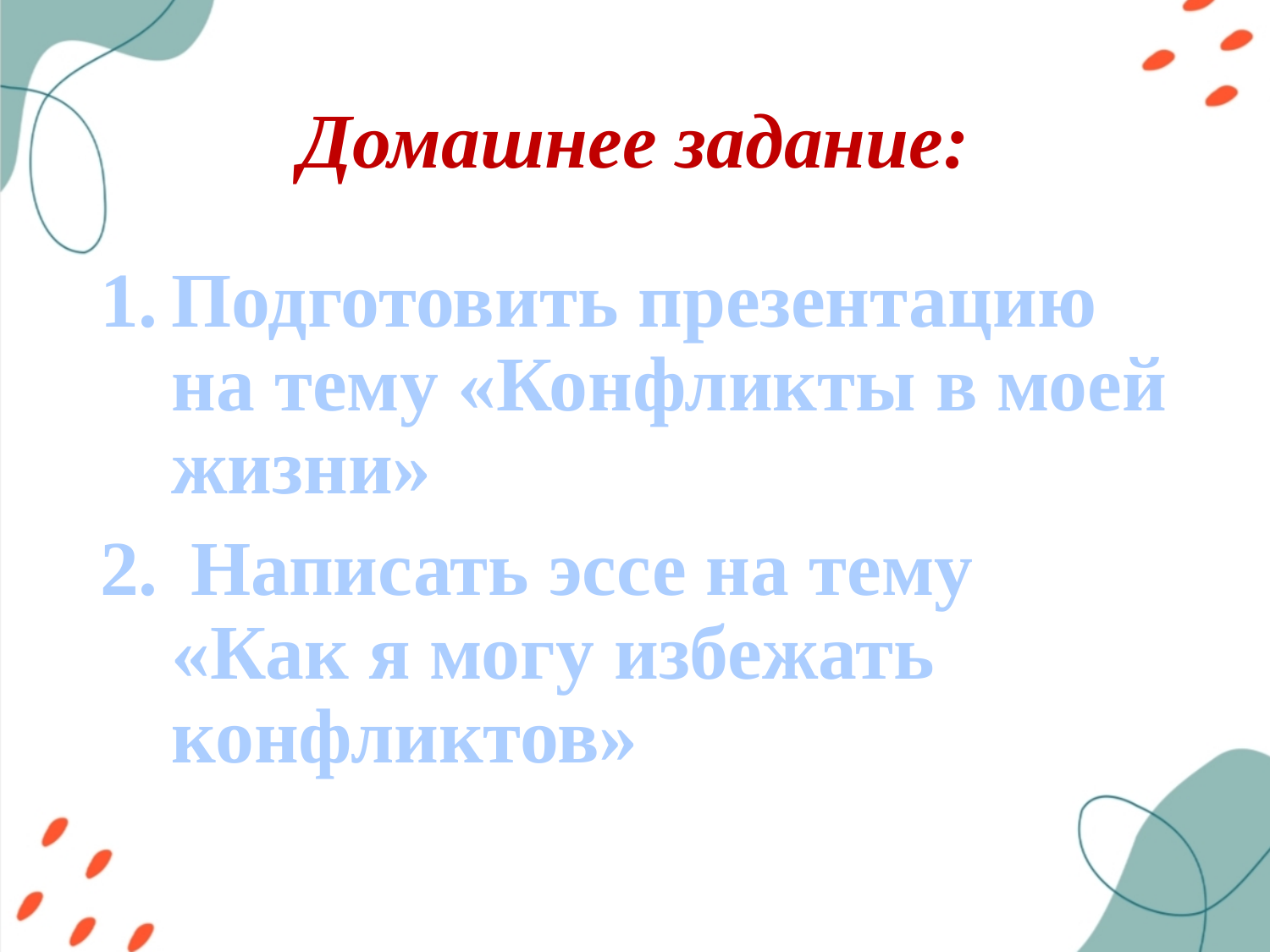

# Домашнее задание:
Подготовить презентацию на тему «Конфликты в моей жизни»
 Написать эссе на тему «Как я могу избежать конфликтов»